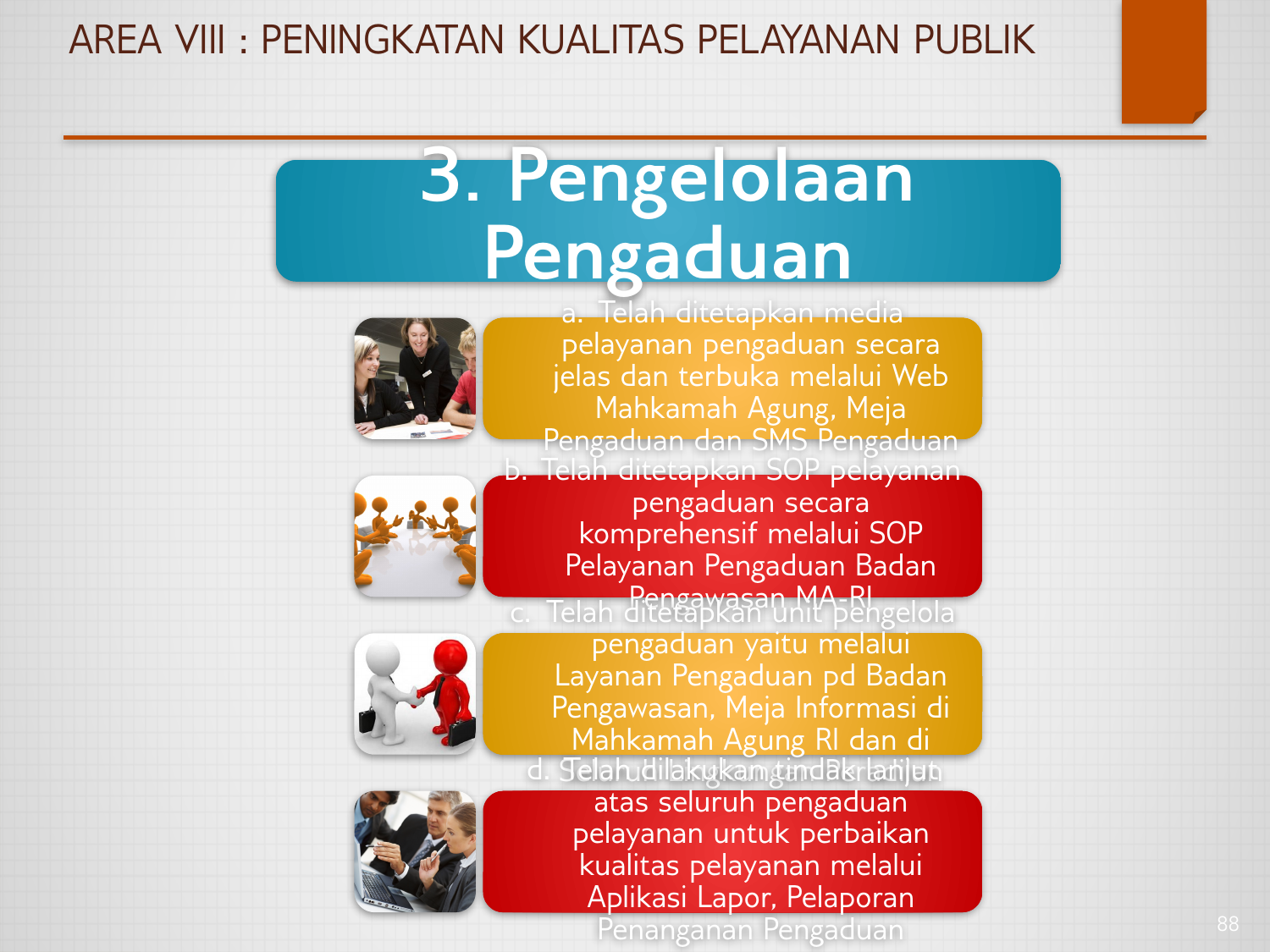

# AREA VIII : PENINGKATAN KUALITAS PELAYANAN PUBLIK
3. Pengelolaan Pengaduan
a. 	Telah ditetapkan media pelayanan pengaduan secara jelas dan terbuka melalui Web Mahkamah Agung, Meja Pengaduan dan SMS Pengaduan
88